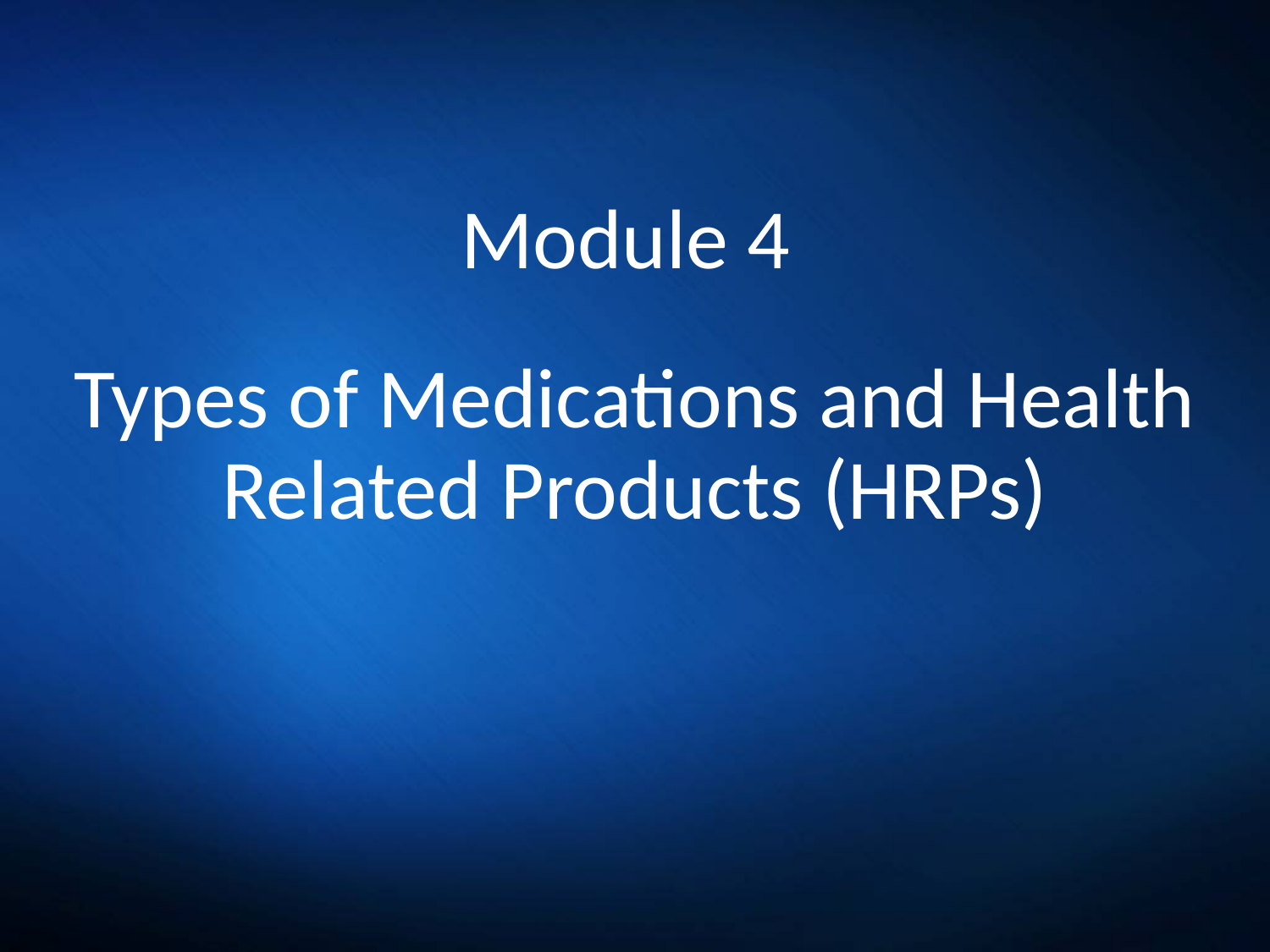

Module 4

Types of Medications and Health Related Products (HRPs)